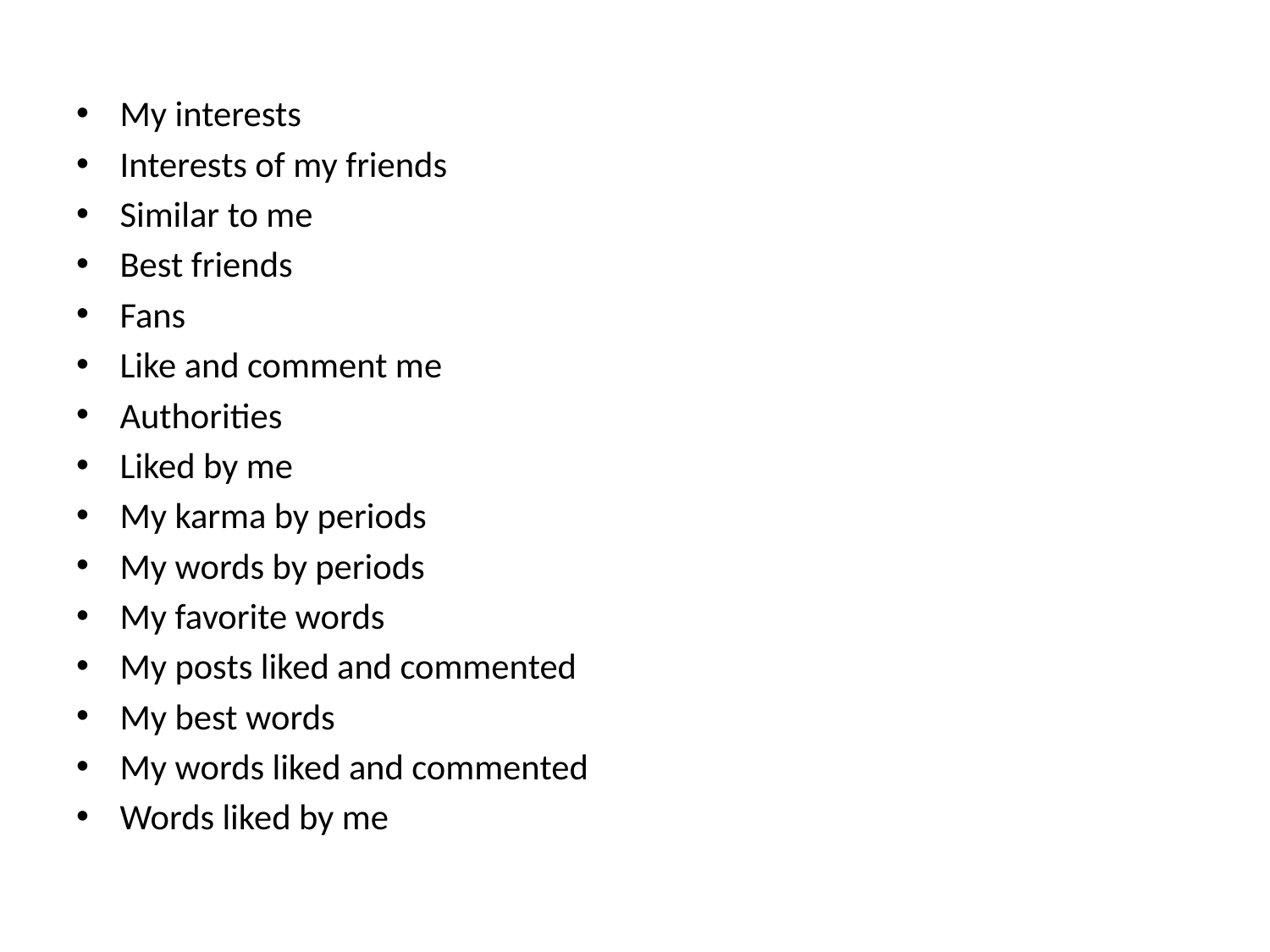

My interests
Interests of my friends
Similar to me
Best friends
Fans
Like and comment me
Authorities
Liked by me
My karma by periods
My words by periods
My favorite words
My posts liked and commented
My best words
My words liked and commented
Words liked by me